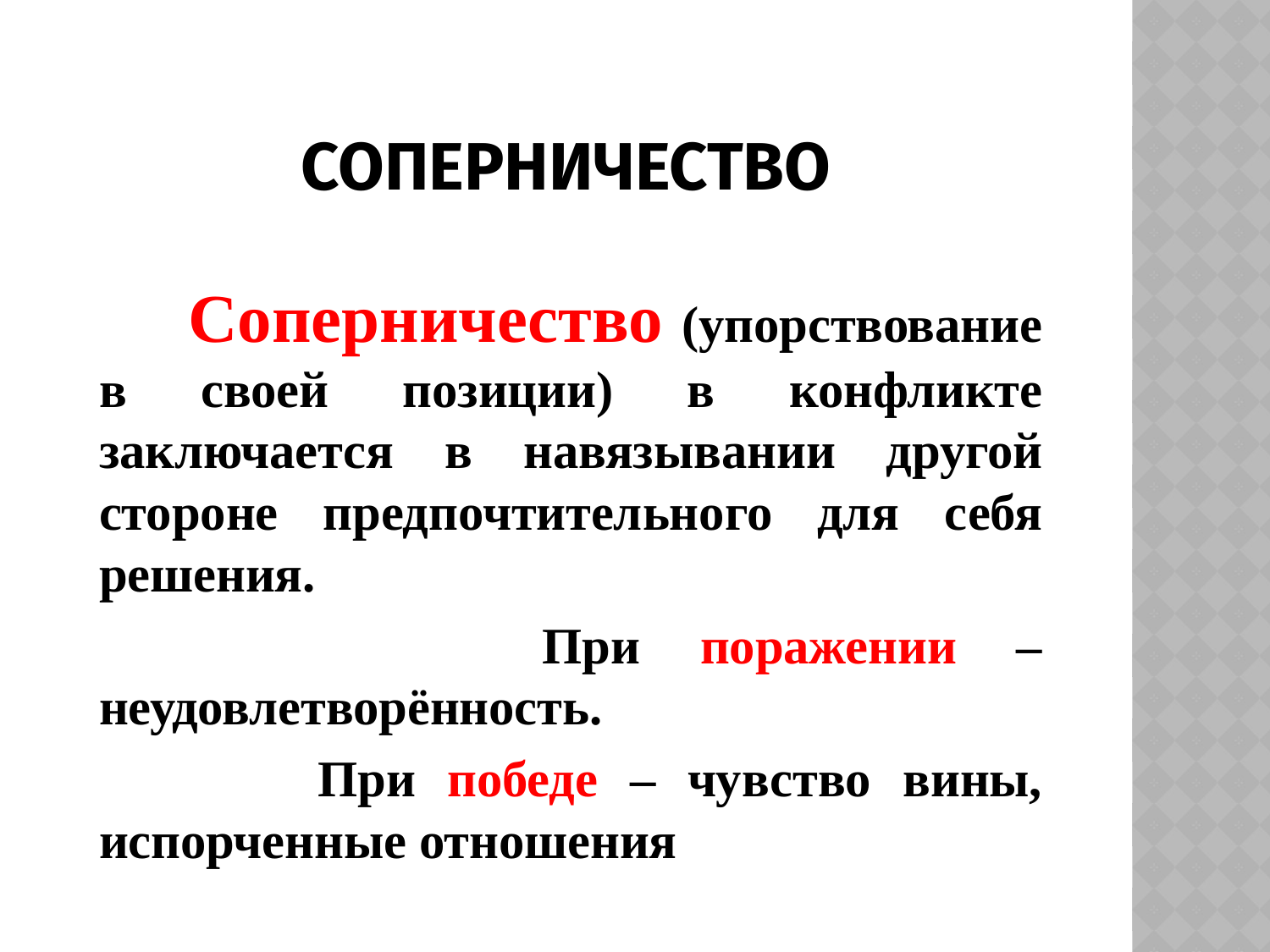

# Соперничество
       Соперничество (упорствование в своей позиции) в конфликте заключается в навязывании другой стороне предпочтительного для себя решения.
        При поражении – неудовлетворённость.
        При победе – чувство вины, испорченные отношения